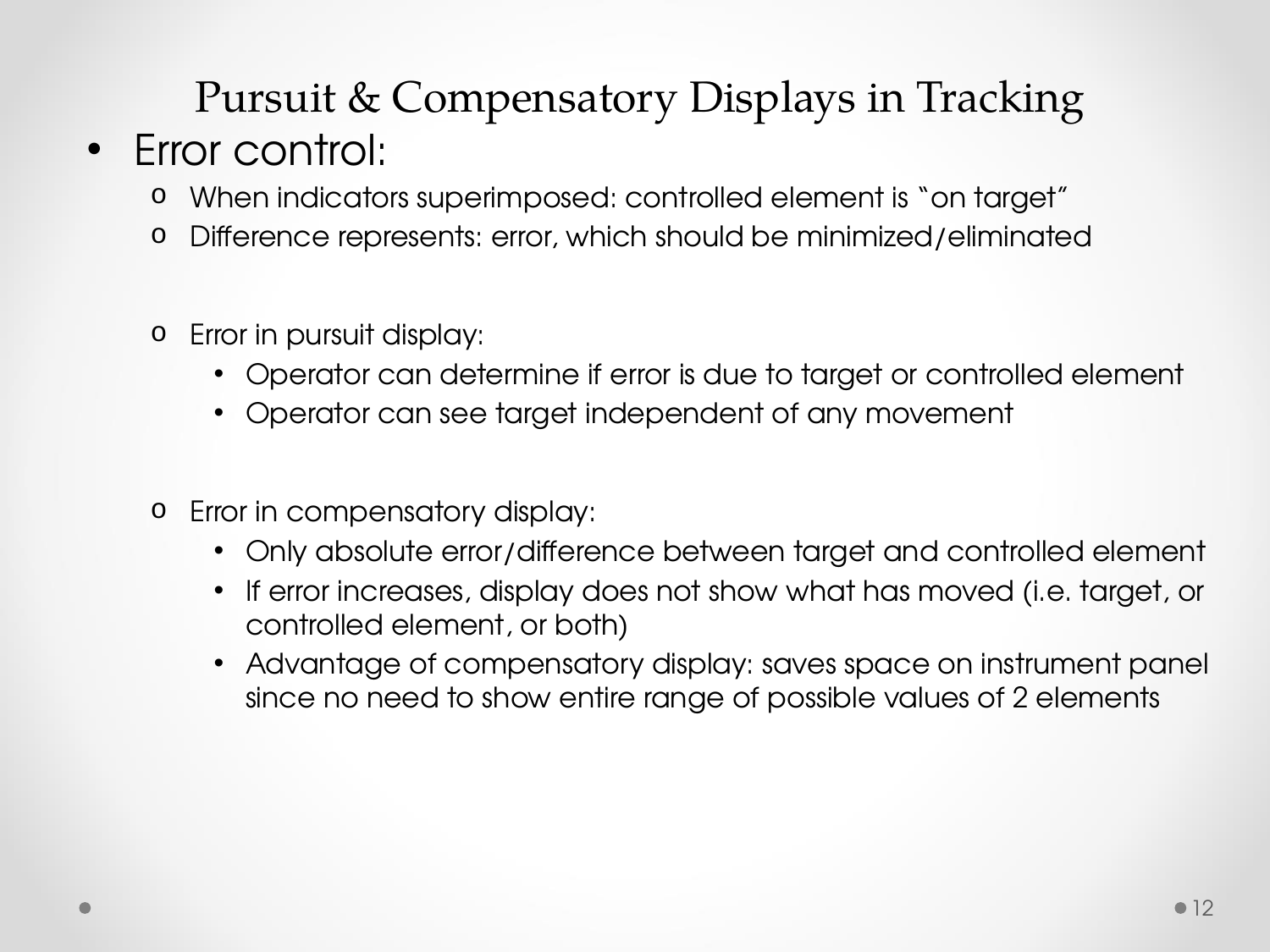

# Pursuit & Compensatory Displays in Tracking

Error control:
When indicators superimposed: controlled element is “on target”
Difference represents: error, which should be minimized/eliminated

Error in pursuit display:
Operator can determine if error is due to target or controlled element
Operator can see target independent of any movement

Error in compensatory display:
Only absolute error/difference between target and controlled element
If error increases, display does not show what has moved (i.e. target, or controlled element, or both)
Advantage of compensatory display: saves space on instrument panel since no need to show entire range of possible values of 2 elements

12